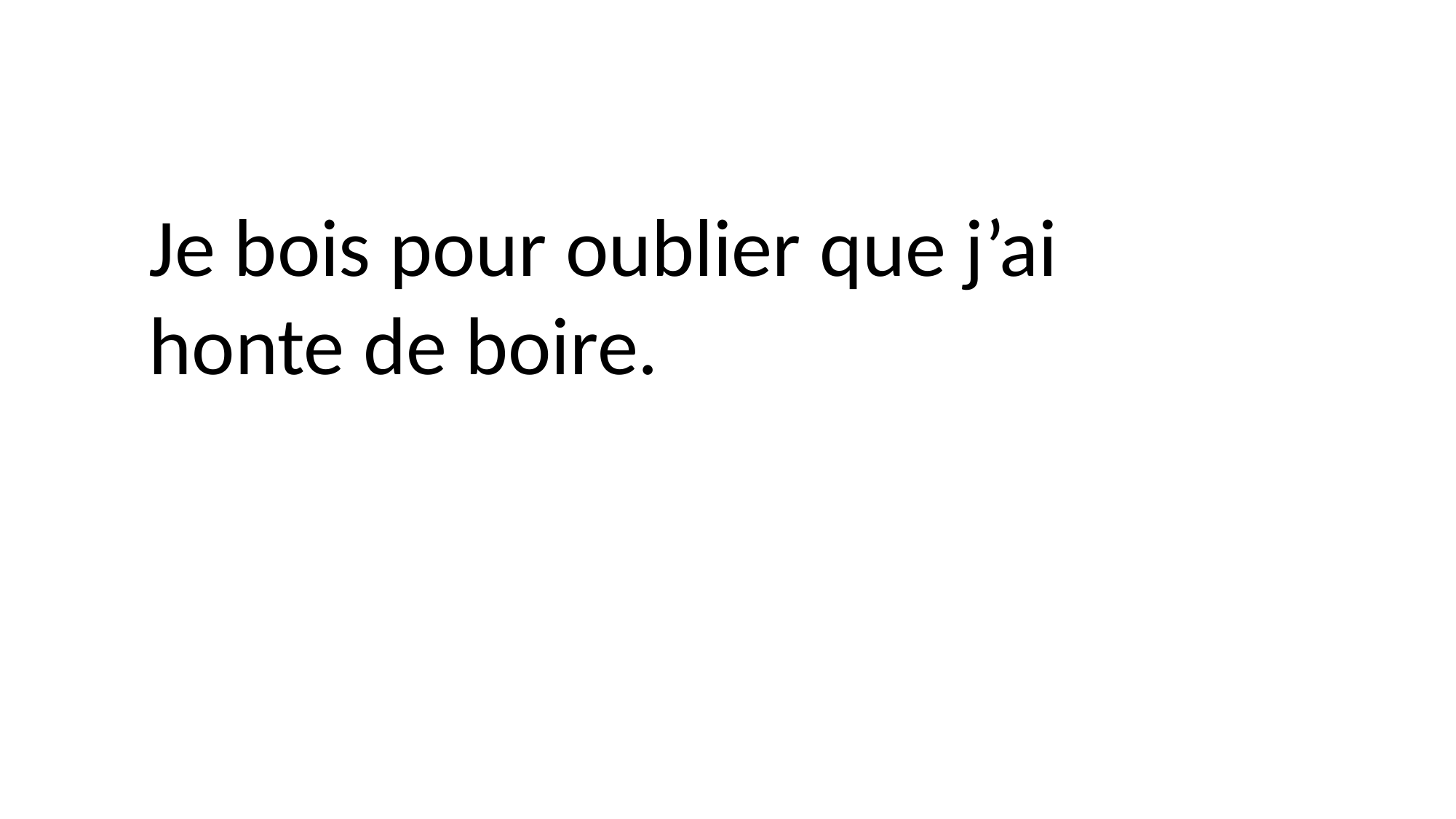

Je bois pour oublier que j’ai honte de boire.